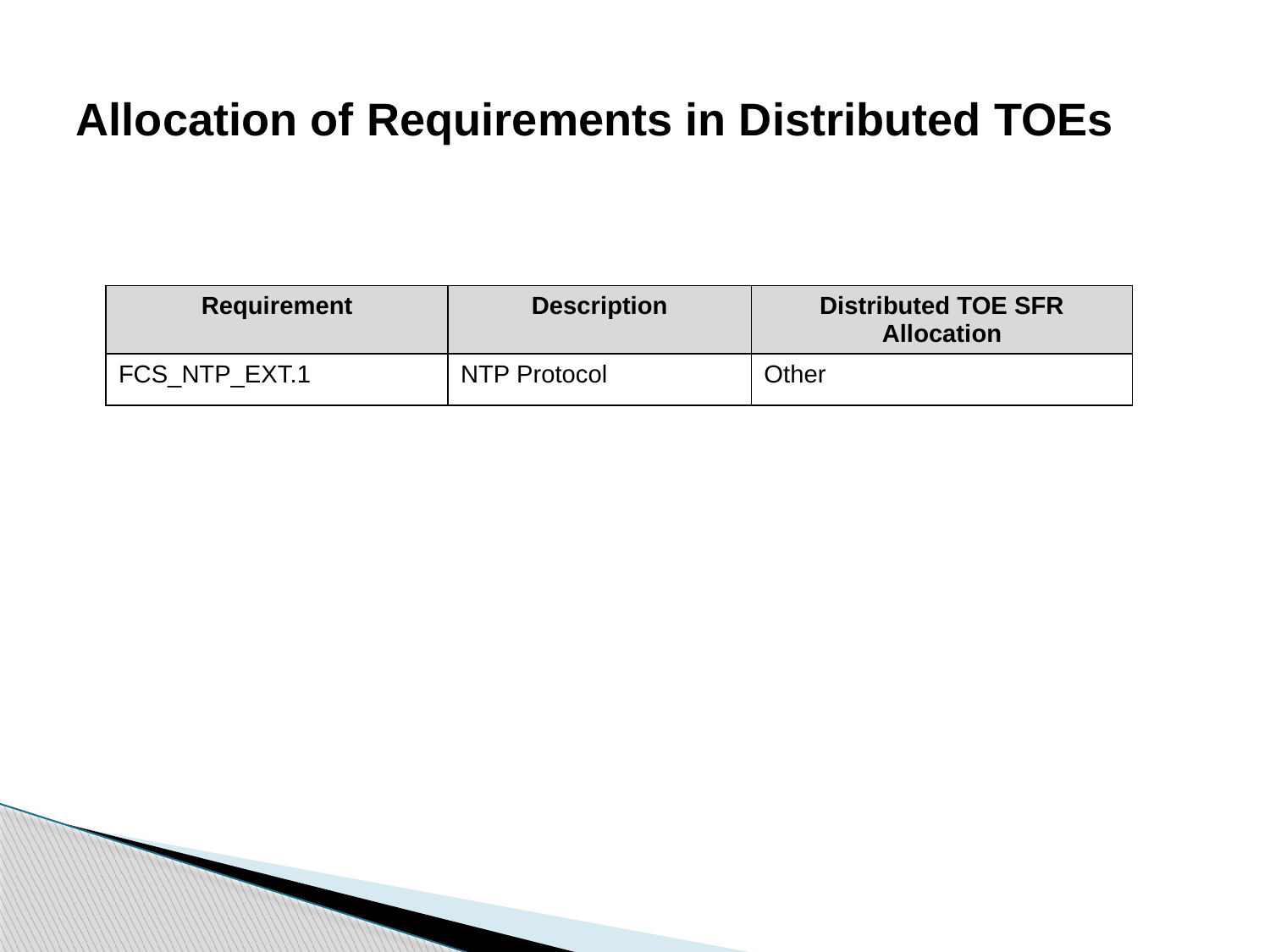

# Allocation of Requirements in Distributed TOEs
| Requirement | Description | Distributed TOE SFR Allocation |
| --- | --- | --- |
| FCS\_NTP\_EXT.1 | NTP Protocol | Other |